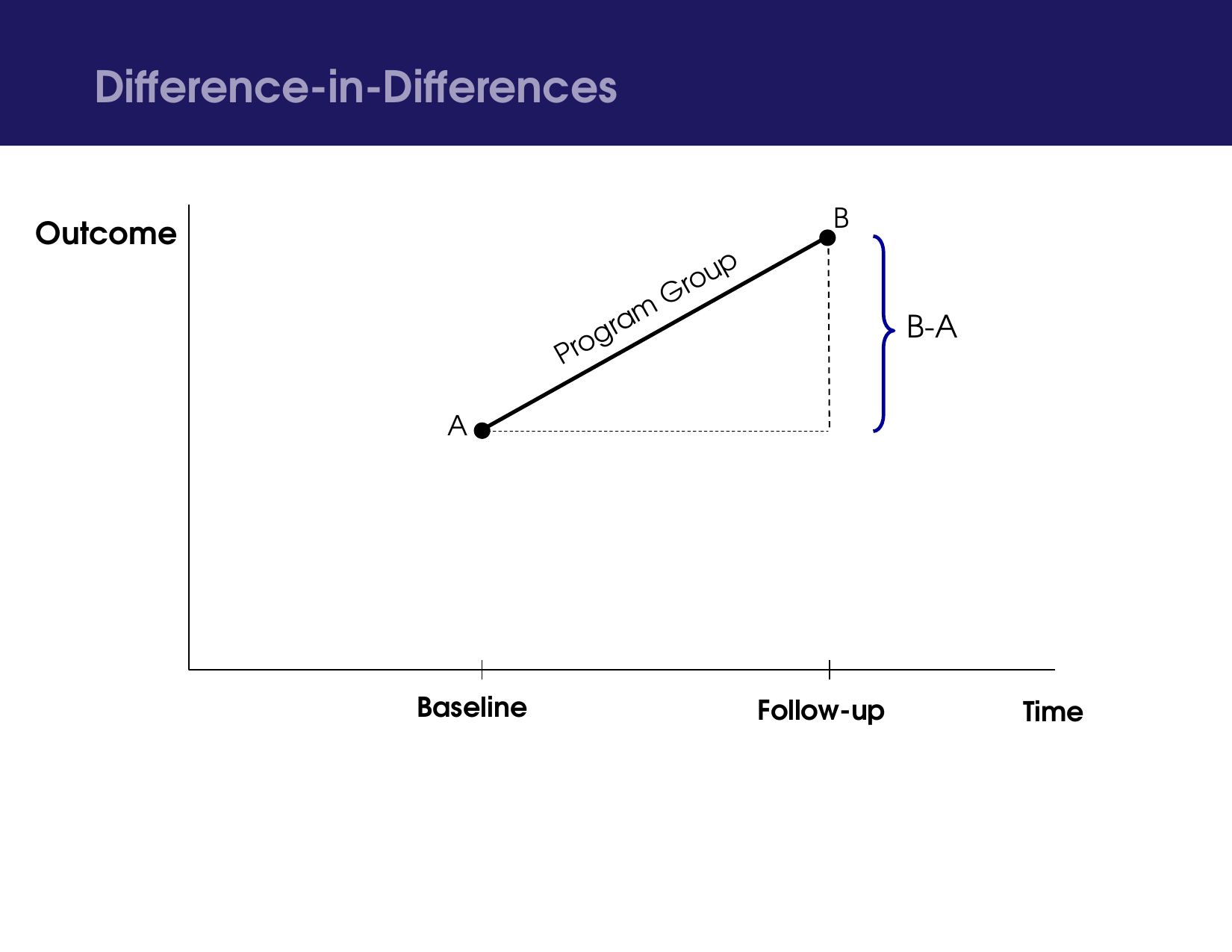

Difference-in-Differences
B

Outcome

Program Group
 B-A
A

Follow-up
Baseline
Time